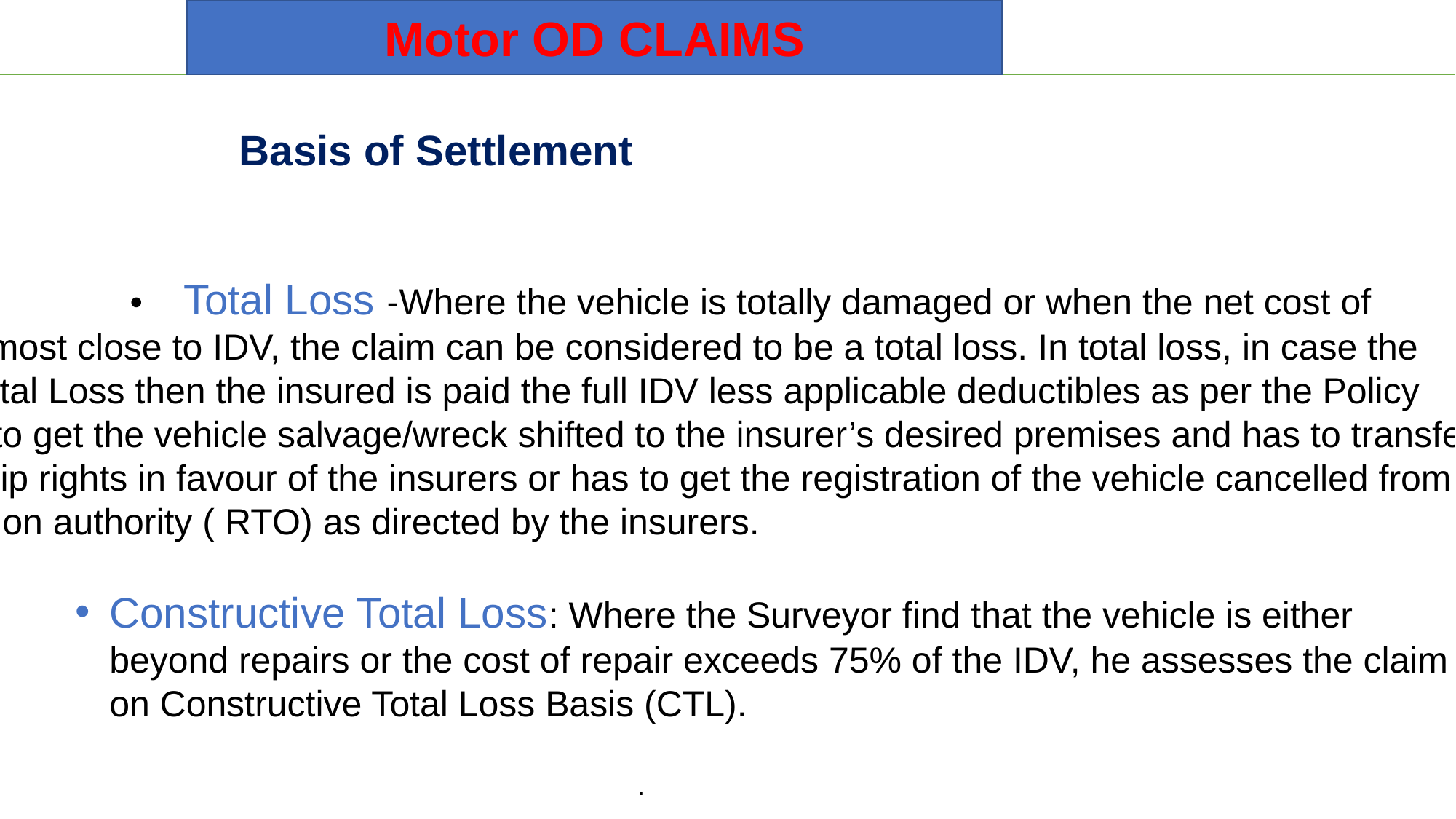

Motor OD CLAIMS

				Basis of Settlement

			•    Total Loss -Where the vehicle is totally damaged or when the net cost of repairs is almost close to IDV, the claim can be considered to be a total loss. In total loss, in case the vehicle is Total Loss then the insured is paid the full IDV less applicable deductibles as per the Policy and he has to get the vehicle salvage/wreck shifted to the insurer’s desired premises and has to transfer the ownership rights in favour of the insurers or has to get the registration of the vehicle cancelled from the registration authority ( RTO) as directed by the insurers.

Constructive Total Loss: Where the Surveyor find that the vehicle is either beyond repairs or the cost of repair exceeds 75% of the IDV, he assesses the claim on Constructive Total Loss Basis (CTL).

.